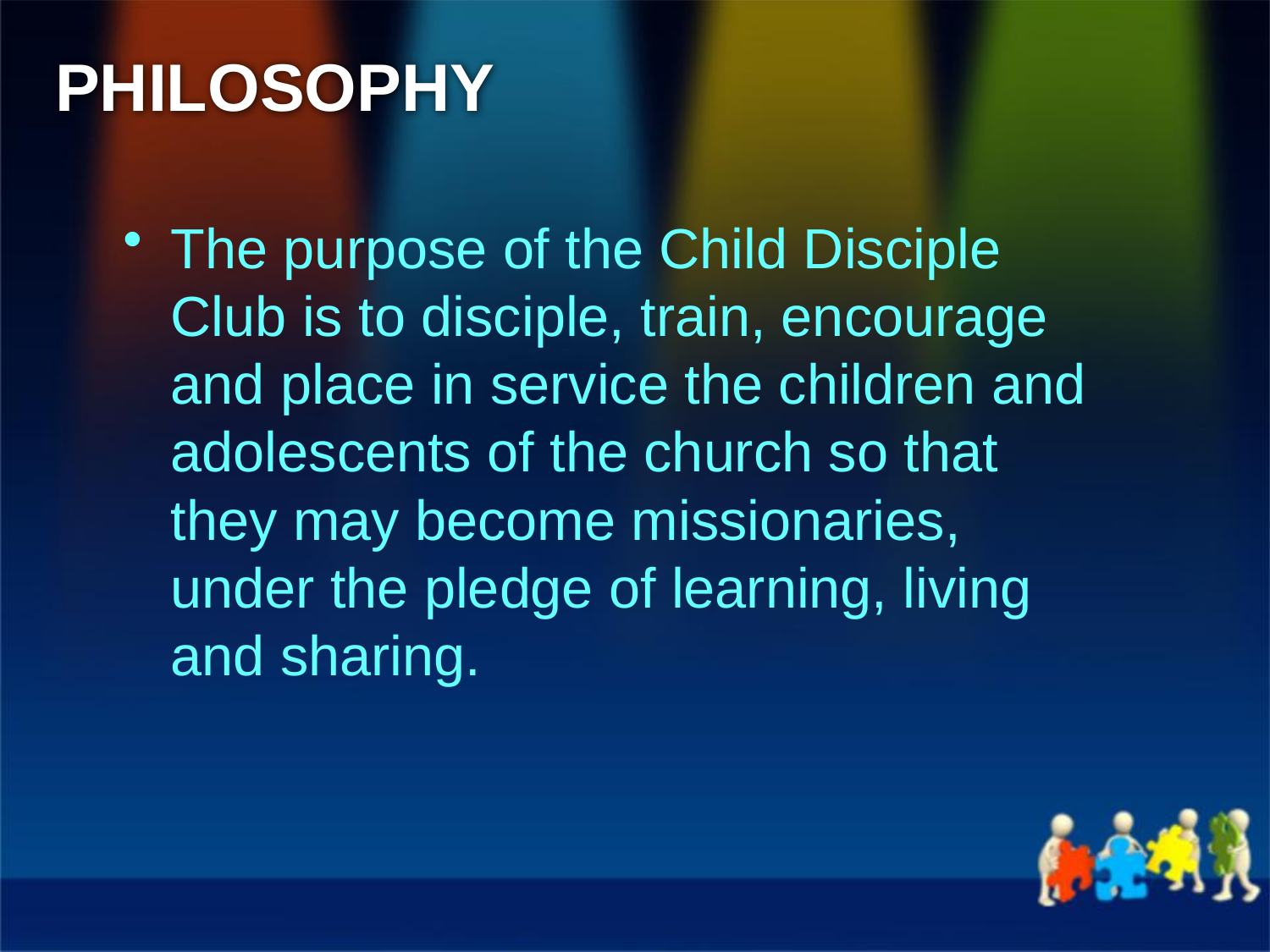

# PHILOSOPHY
The purpose of the Child Disciple Club is to disciple, train, encourage and place in service the children and adolescents of the church so that they may become missionaries, under the pledge of learning, living and sharing.